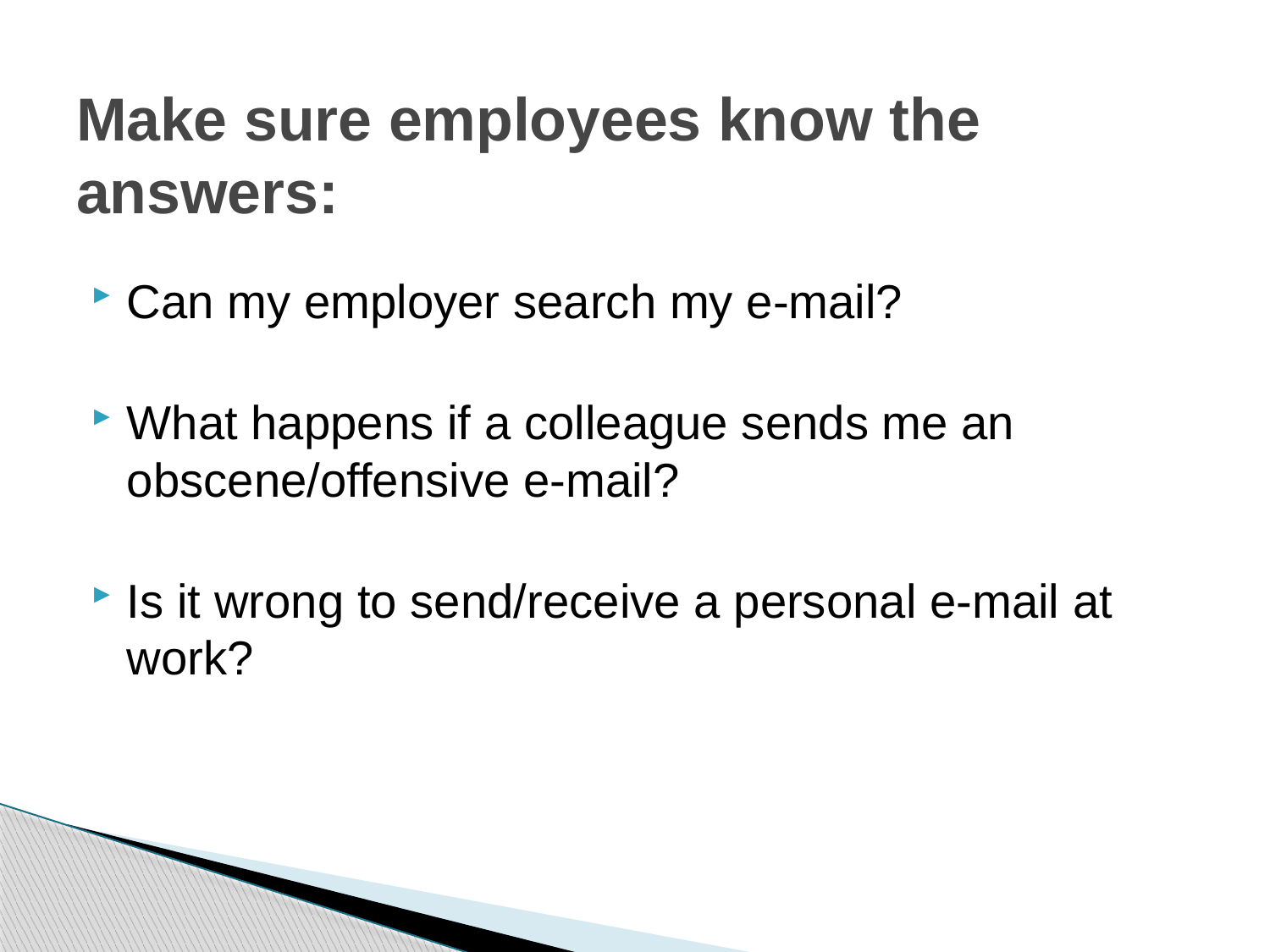

# Make sure employees know the answers:
Can my employer search my e-mail?
What happens if a colleague sends me an obscene/offensive e-mail?
Is it wrong to send/receive a personal e-mail at work?